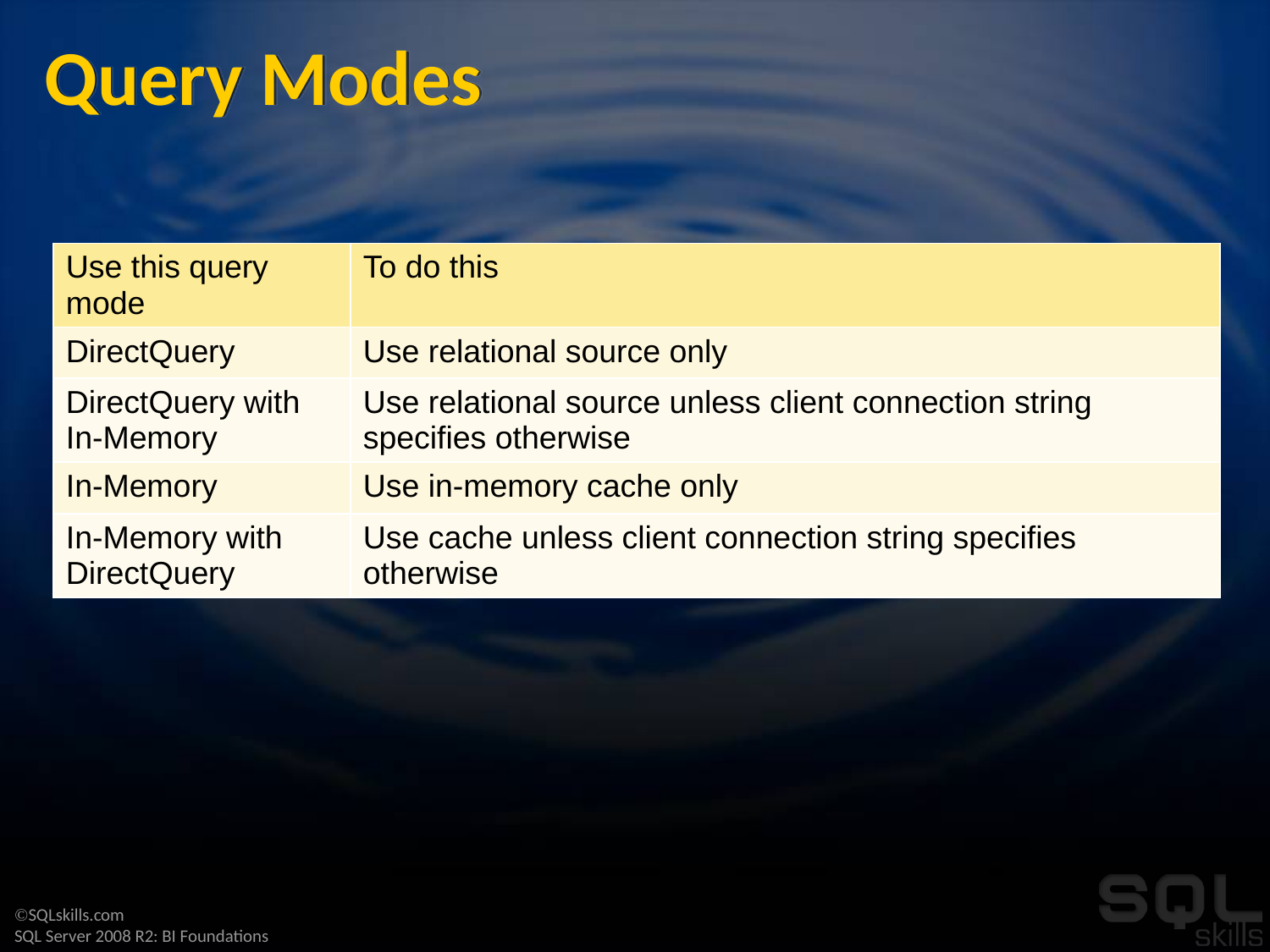

# Query Modes
| Use this query mode | To do this |
| --- | --- |
| DirectQuery | Use relational source only |
| DirectQuery with In-Memory | Use relational source unless client connection string specifies otherwise |
| In-Memory | Use in-memory cache only |
| In-Memory with DirectQuery | Use cache unless client connection string specifies otherwise |